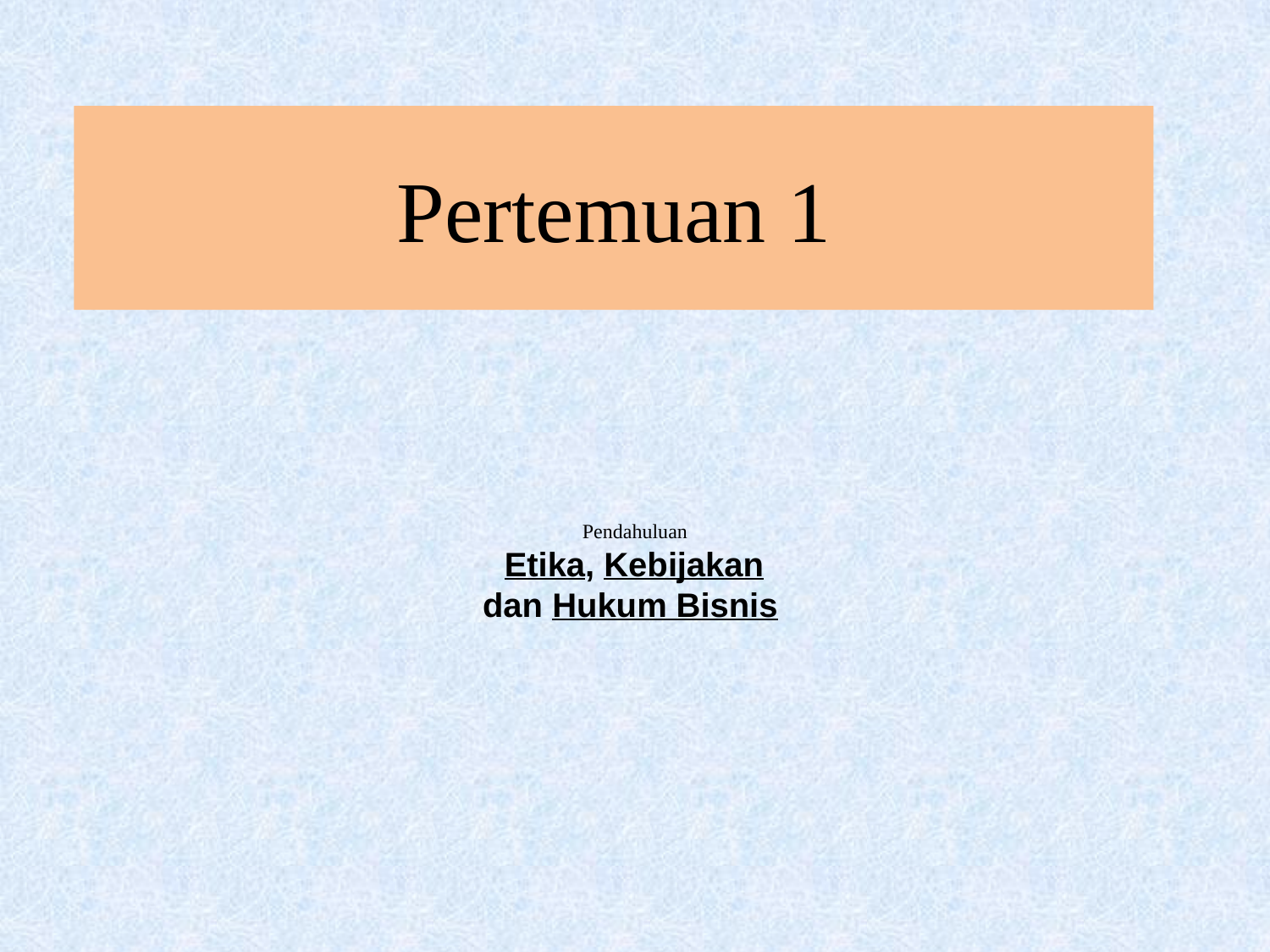

Pertemuan 1
# Pendahuluan Etika, Kebijakan dan Hukum Bisnis